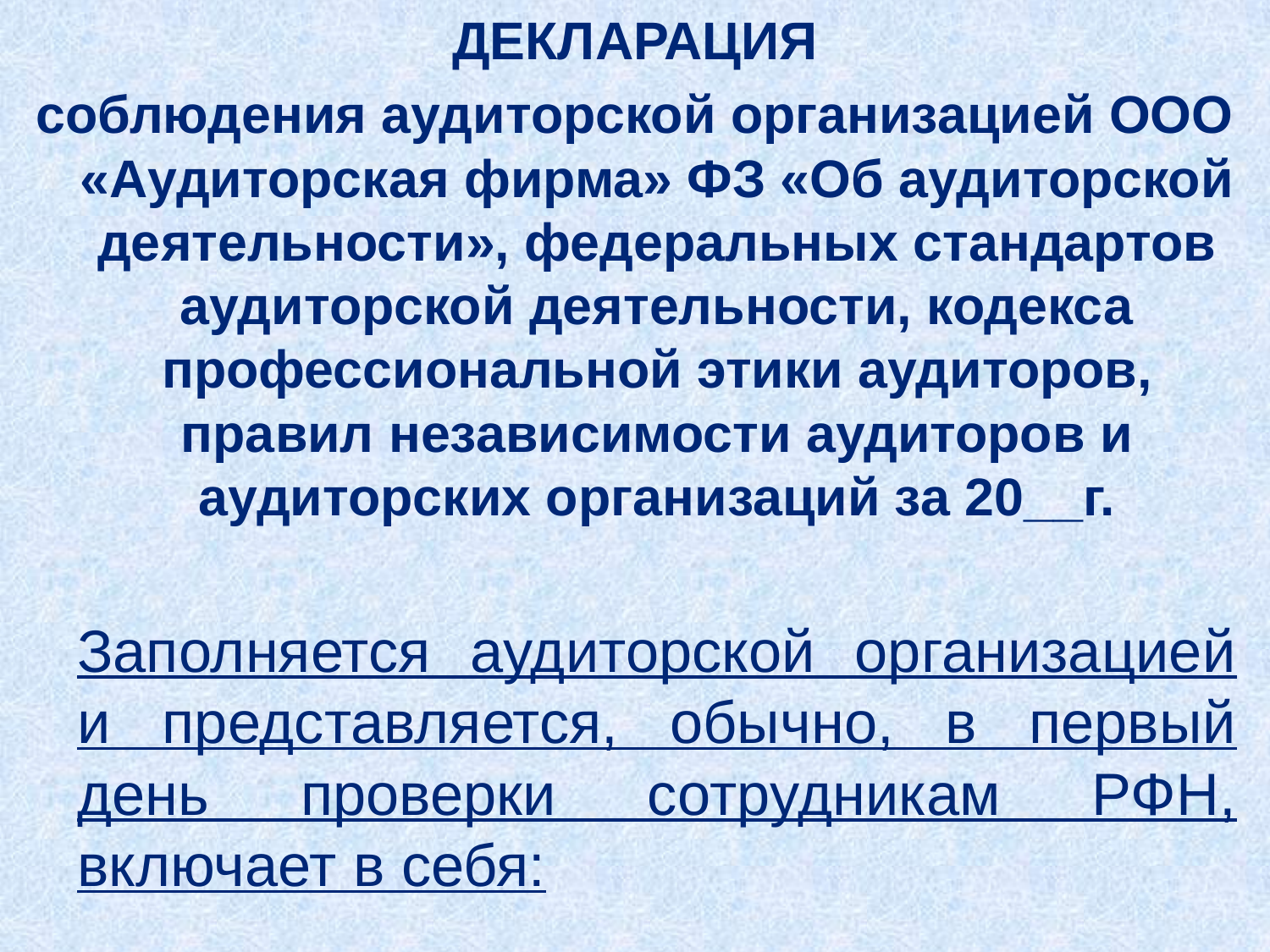

ДЕКЛАРАЦИЯ
соблюдения аудиторской организацией ООО «Аудиторская фирма» ФЗ «Об аудиторской деятельности», федеральных стандартов аудиторской деятельности, кодекса профессиональной этики аудиторов, правил независимости аудиторов и аудиторских организаций за 20__г.

	Заполняется аудиторской организацией и представляется, обычно, в первый день проверки сотрудникам РФН, включает в себя: